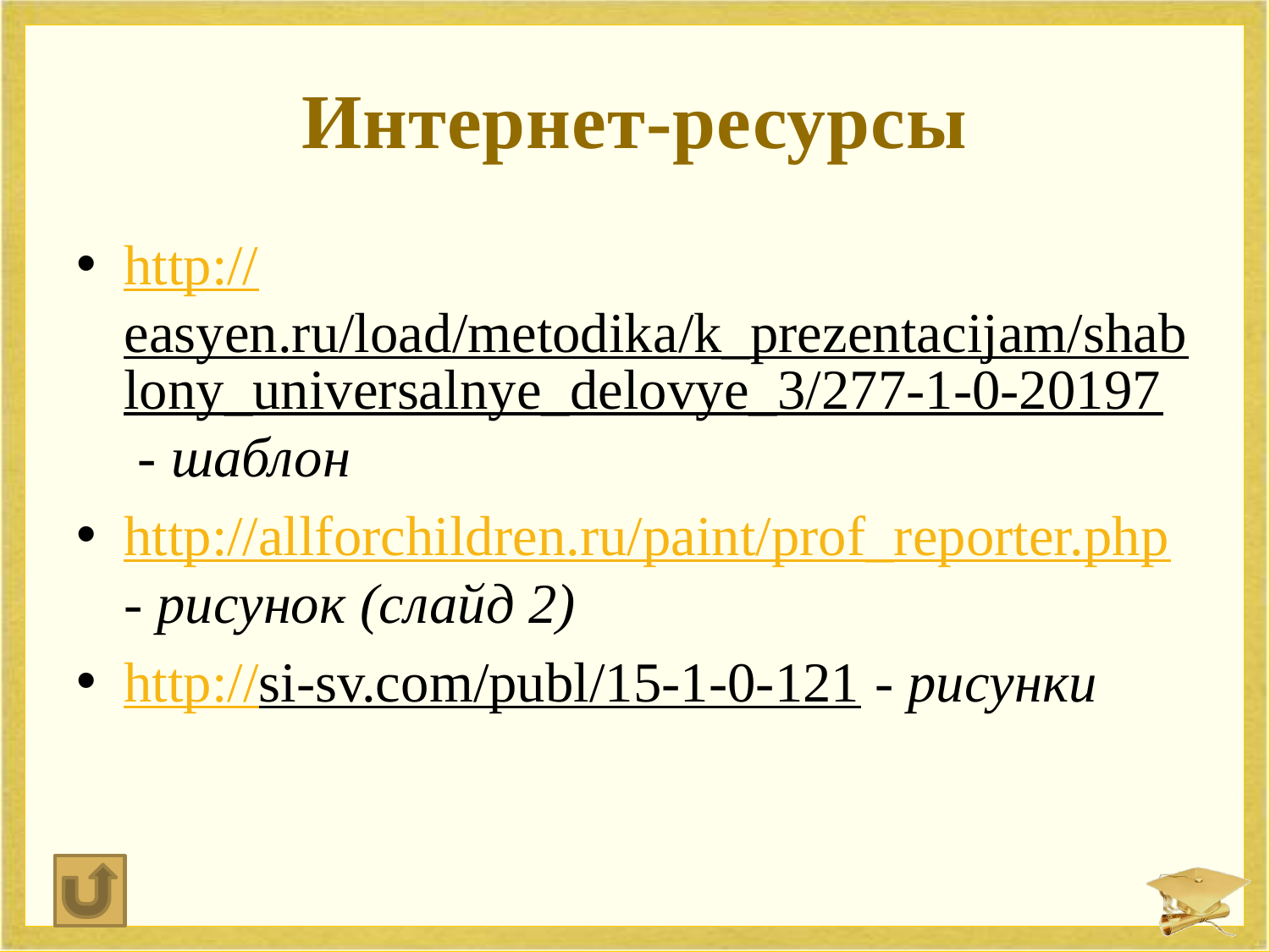

# Интернет-ресурсы
http://easyen.ru/load/metodika/k_prezentacijam/shablony_universalnye_delovye_3/277-1-0-20197 - шаблон
http://allforchildren.ru/paint/prof_reporter.php - рисунок (слайд 2)
http://si-sv.com/publ/15-1-0-121 - рисунки